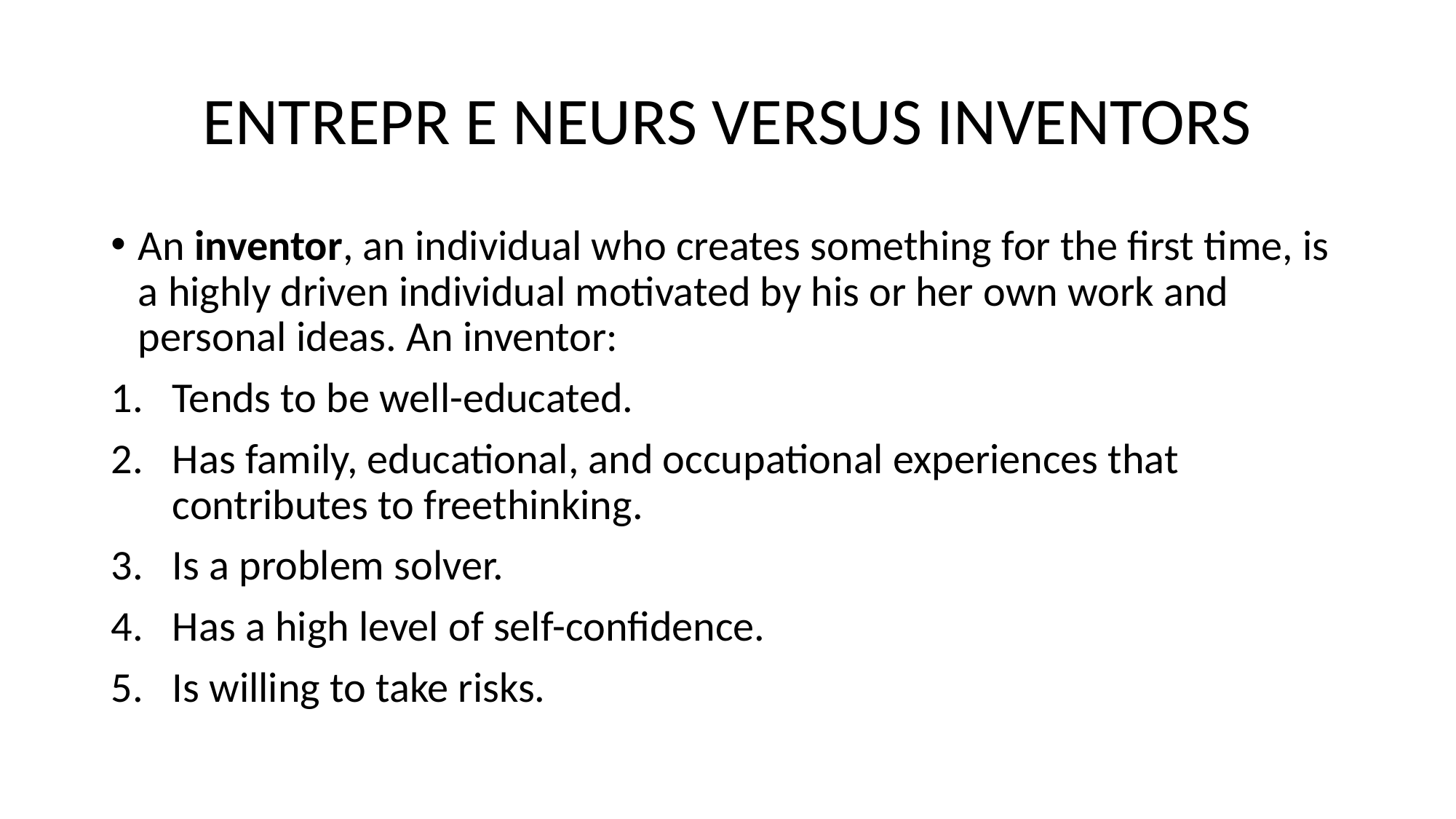

# ENTREPR E NEURS VERSUS INVENTORS
An inventor, an individual who creates something for the first time, is a highly driven individual motivated by his or her own work and personal ideas. An inventor:
Tends to be well-educated.
Has family, educational, and occupational experiences that contributes to freethinking.
Is a problem solver.
Has a high level of self-confidence.
Is willing to take risks.